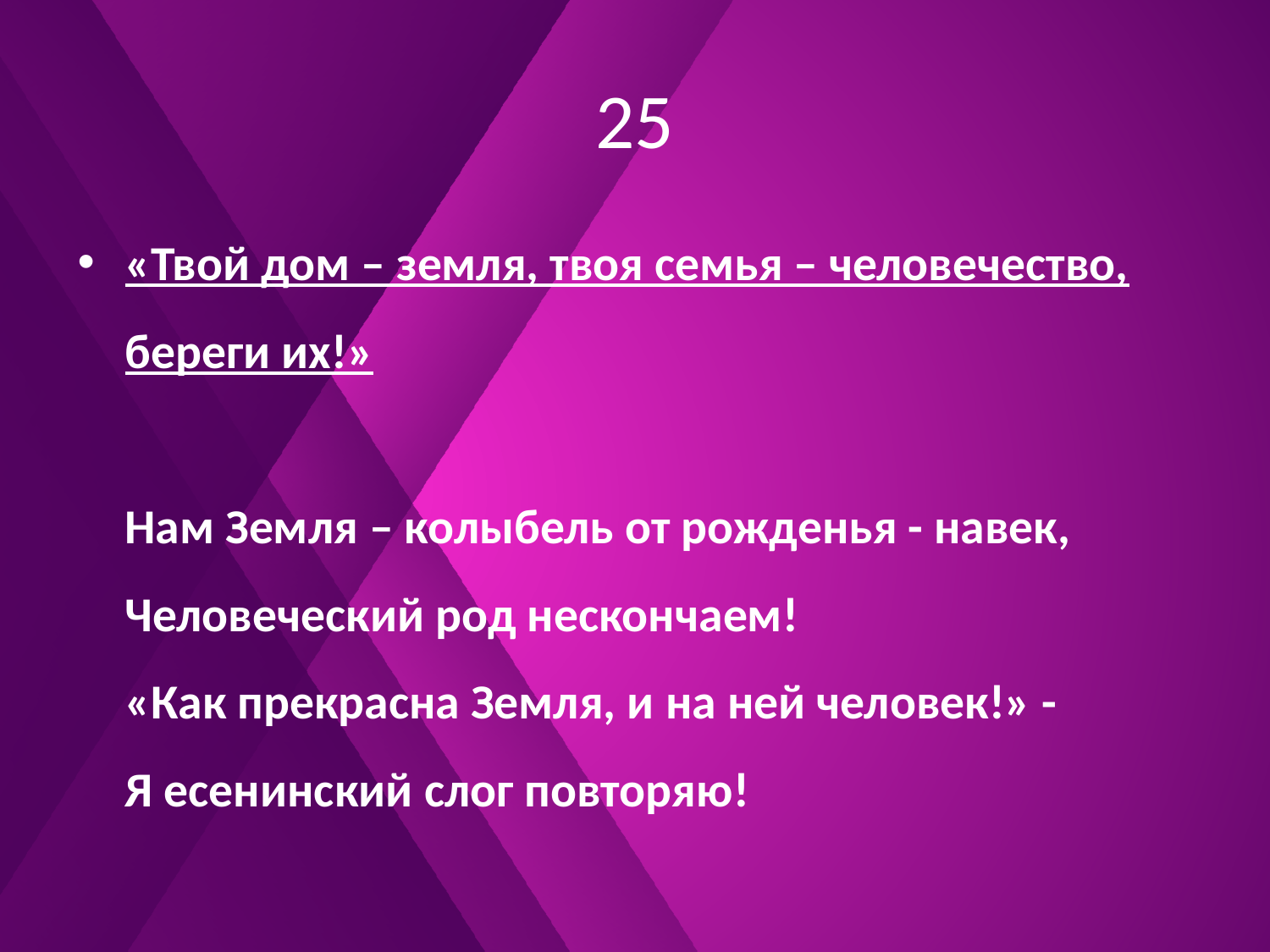

# 25
«Твой дом – земля, твоя семья – человечество, береги их!»
Нам Земля – колыбель от рожденья - навек,
Человеческий род нескончаем!
«Как прекрасна Земля, и на ней человек!» -
Я есенинский слог повторяю!